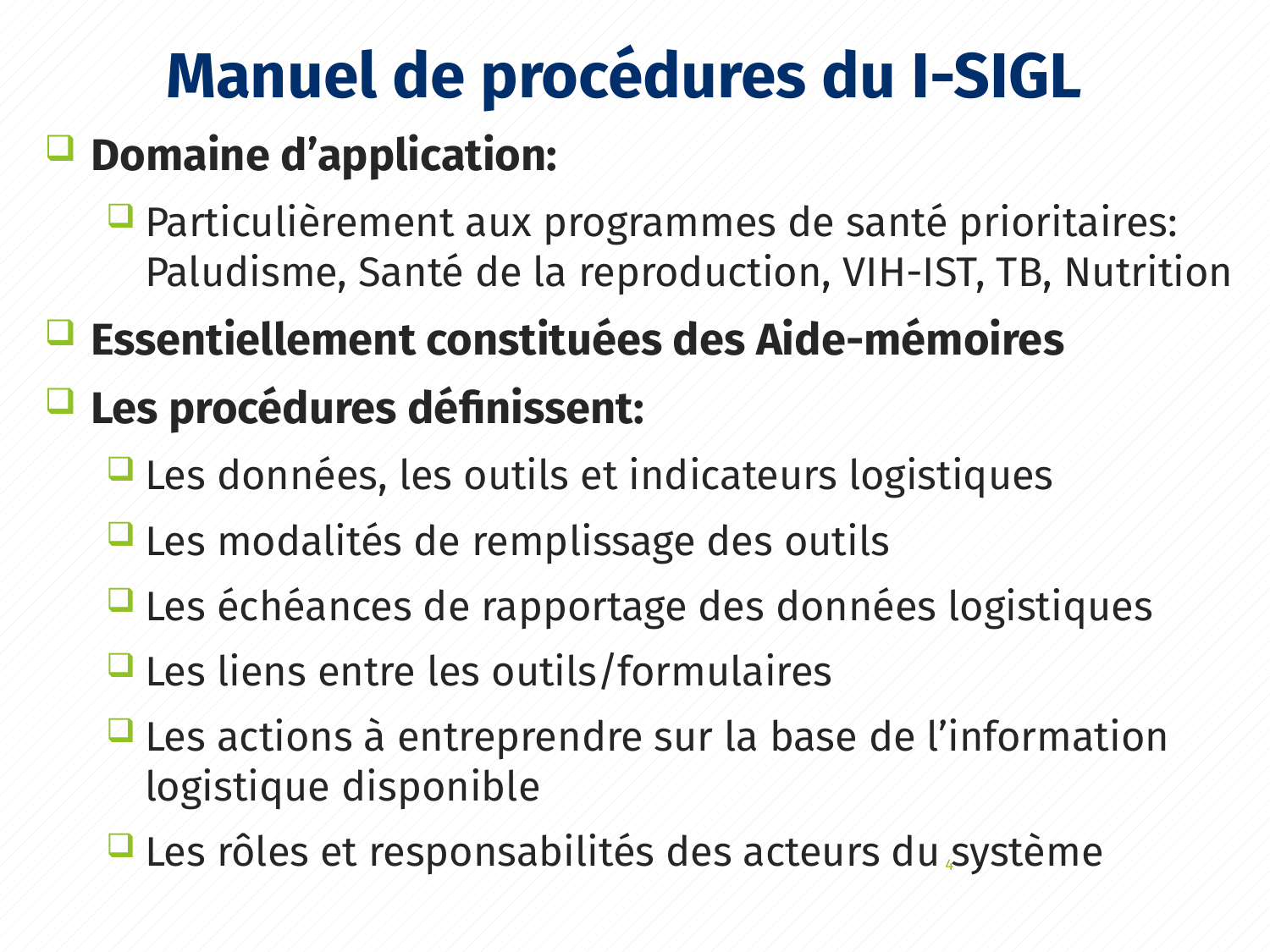

# Manuel de procédures du I-SIGL
Domaine d’application:
Particulièrement aux programmes de santé prioritaires: Paludisme, Santé de la reproduction, VIH-IST, TB, Nutrition
Essentiellement constituées des Aide-mémoires
Les procédures définissent:
Les données, les outils et indicateurs logistiques
Les modalités de remplissage des outils
Les échéances de rapportage des données logistiques
Les liens entre les outils/formulaires
Les actions à entreprendre sur la base de l’information logistique disponible
Les rôles et responsabilités des acteurs du système

4